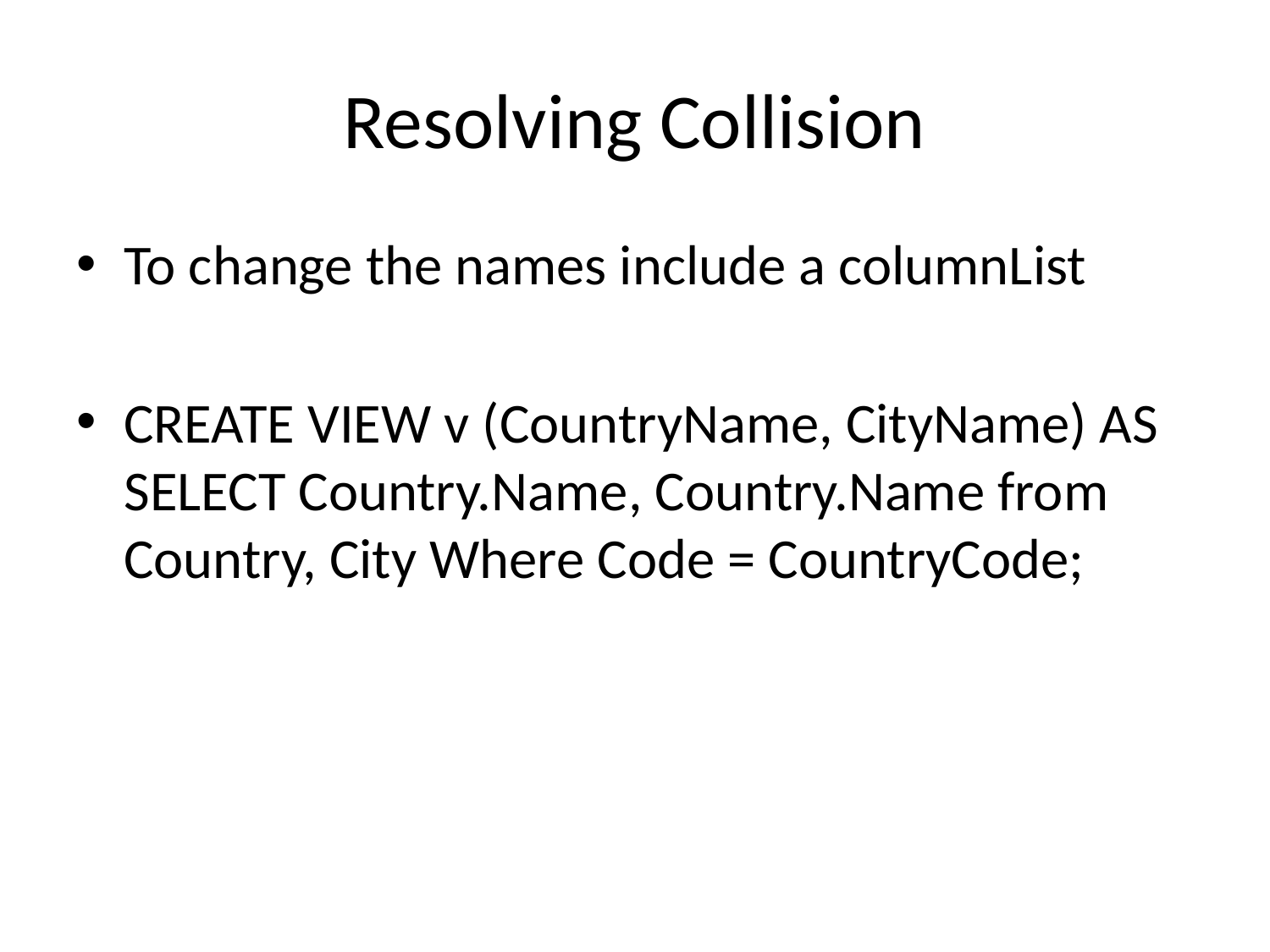

# Resolving Collision
To change the names include a columnList

CREATE VIEW v (CountryName, CityName) AS SELECT Country.Name, Country.Name from Country, City Where Code = CountryCode;